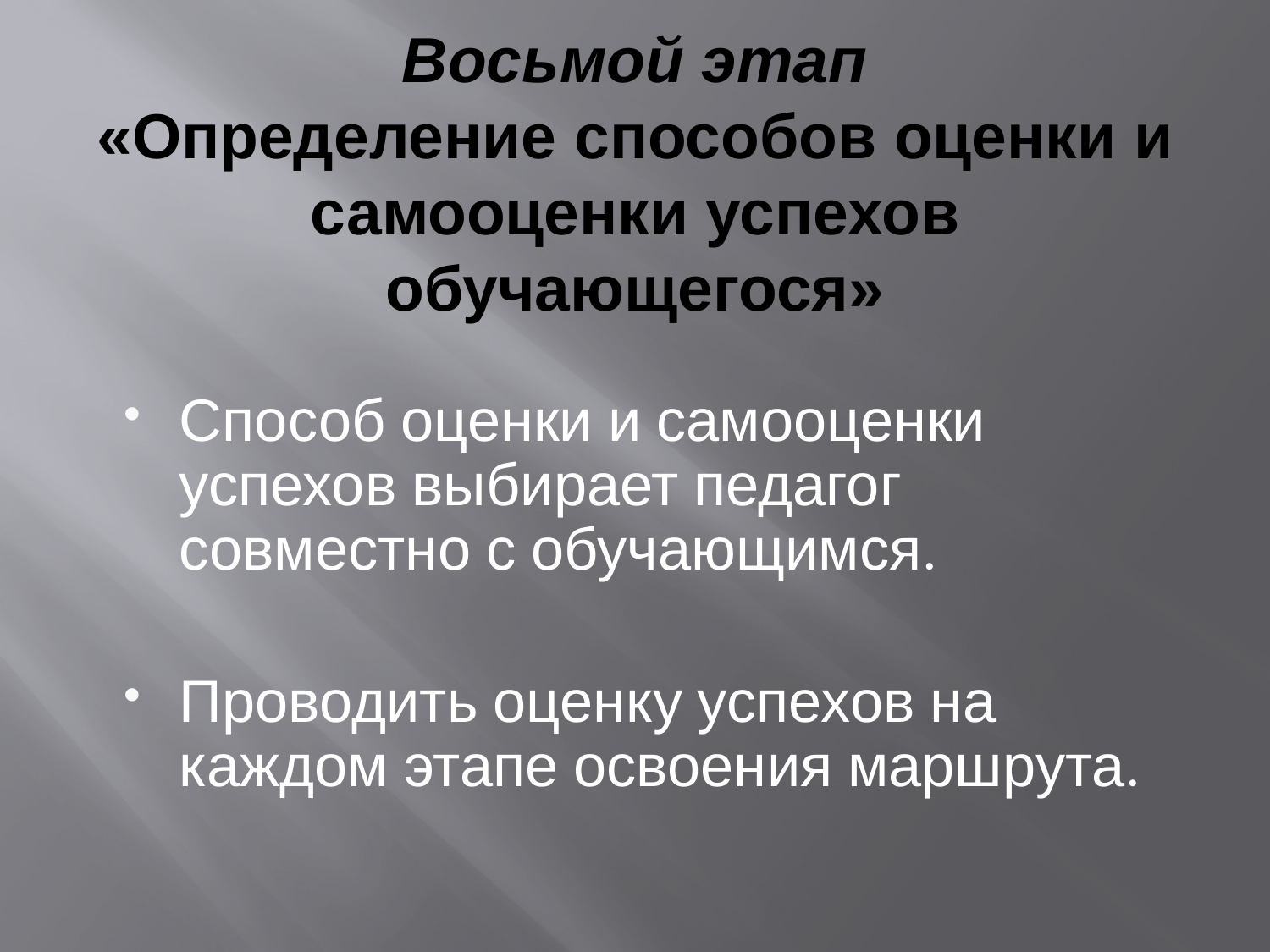

# Восьмой этап «Определение способов оценки и самооценки успехов обучающегося»

Способ оценки и самооценки успехов выбирает педагог совместно с обучающимся.

Проводить оценку успехов на каждом этапе освоения маршрута.